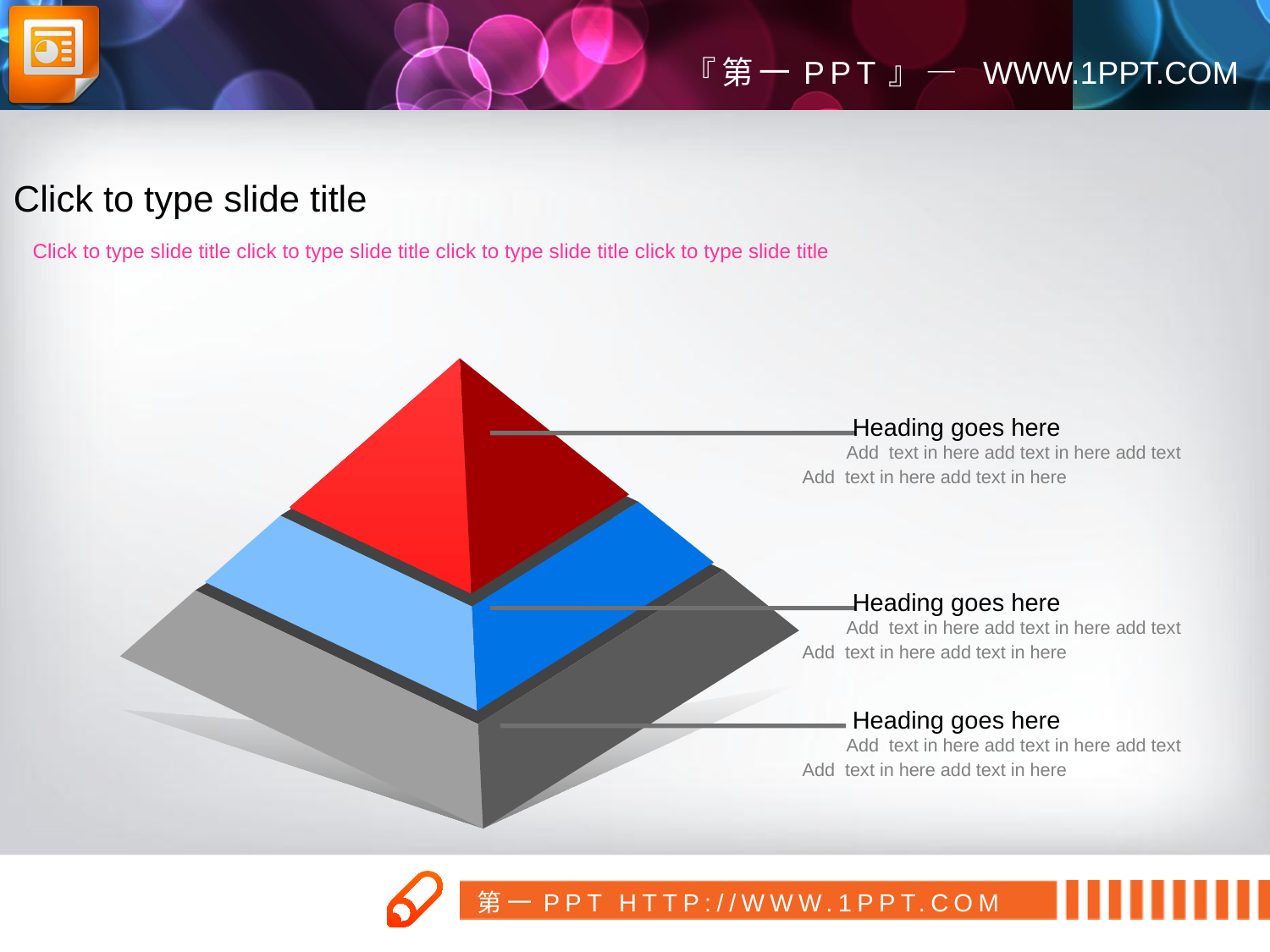

Click to type slide title
Click to type slide title click to type slide title click to type slide title click to type slide title

Heading goes here
Add  text in here add text in here add text
Add  text in here add text in here

Heading goes here
Add  text in here add text in here add text
Add  text in here add text in here

Heading goes here
Add  text in here add text in here add text
Add  text in here add text in here